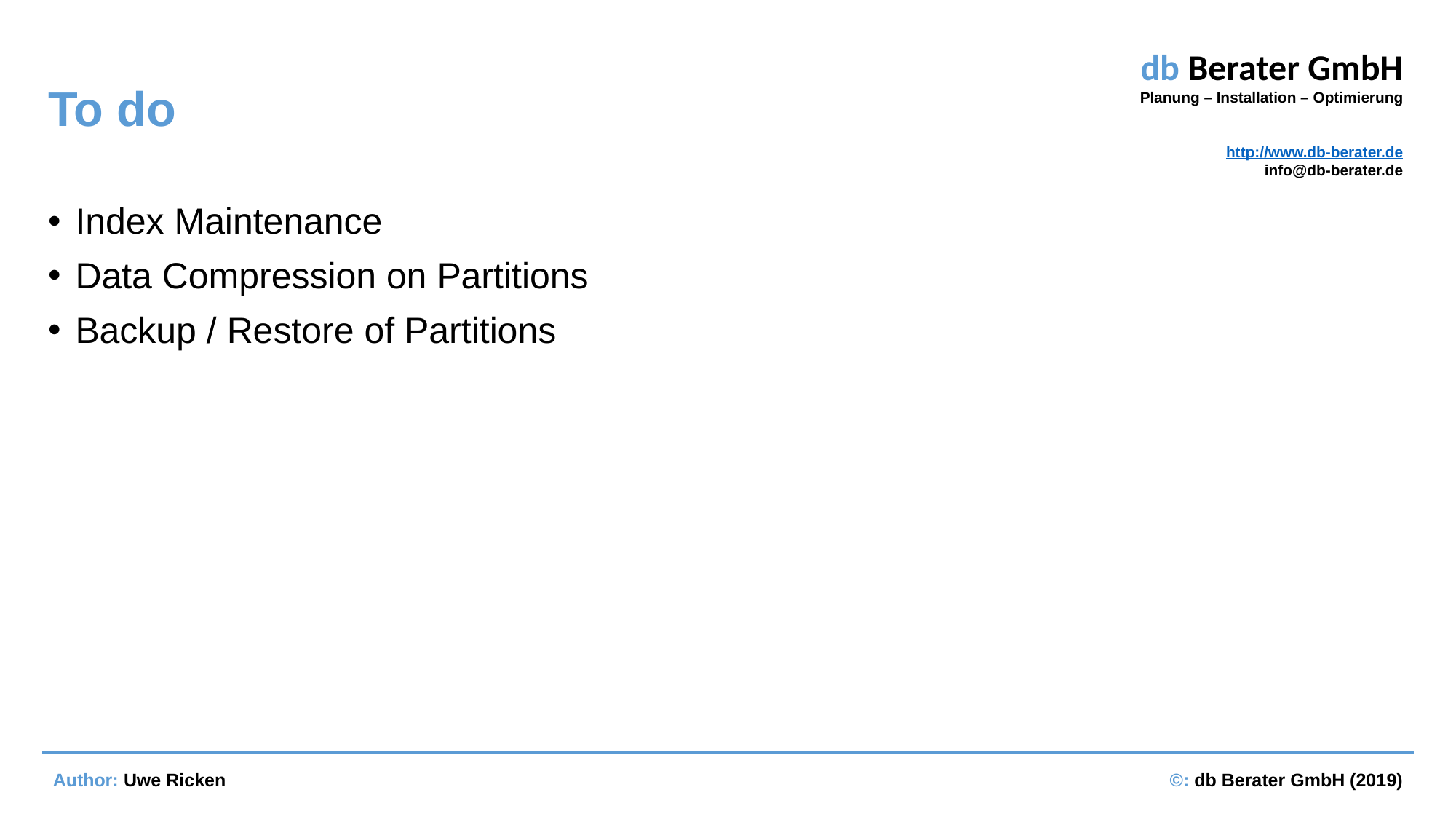

# To do
Index Maintenance
Data Compression on Partitions
Backup / Restore of Partitions